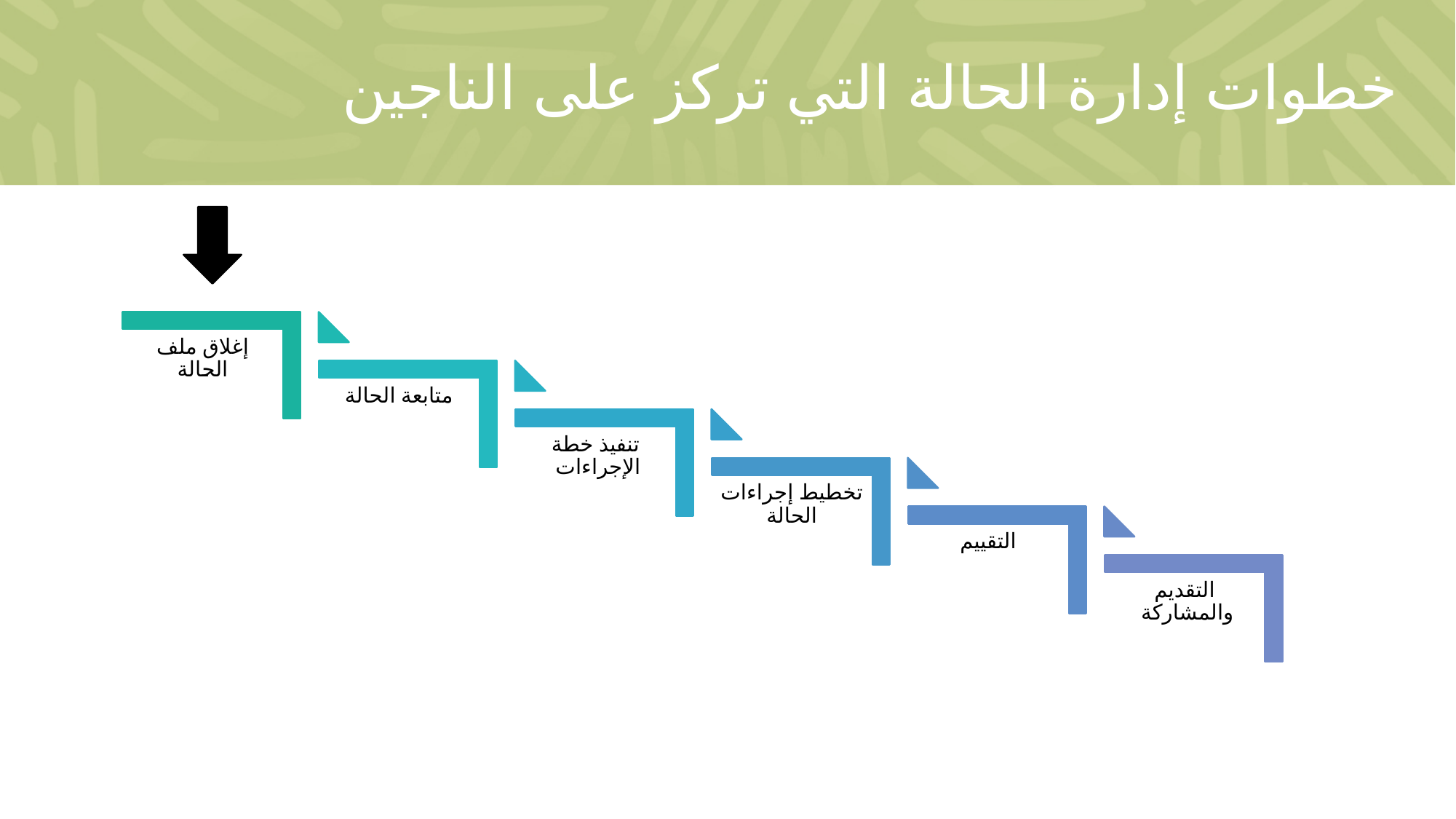

# خطوات إدارة الحالة التي تركز على الناجين

إغلاق ملف الحالة

متابعة الحالة

تنفيذ خطة الإجراءات

تخطيط إجراءات الحالة

التقييم

التقديم والمشاركة